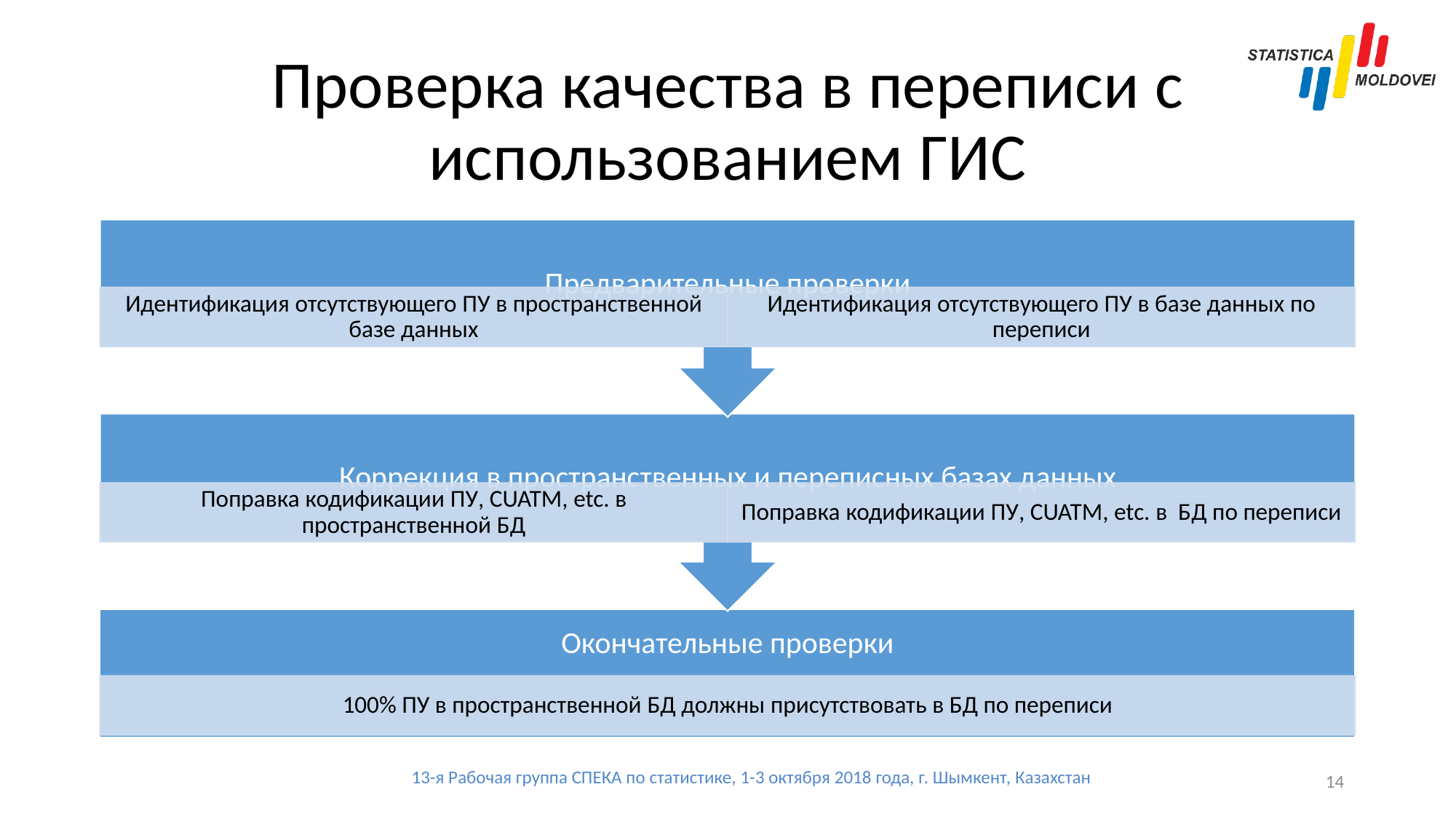

# Проверка качества в переписи с использованием ГИС
Окончательные проверки
100% ПУ в пространственной БД должны присутствовать в БД по переписи
Коррекция в пространственных и переписных базах данных
Поправка кодификации ПУ, CUATM, etc. в пространственной БД
Поправка кодификации ПУ, CUATM, etc. в  БД по переписи
Предварительные проверки
Идентификация отсутствующего ПУ в пространственной базе данных
Идентификация отсутствующего ПУ в базе данных по переписи
13-я Рабочая группа СПЕКА по статистике, 1-3 октября 2018 года, г. Шымкент, Казахстан
14